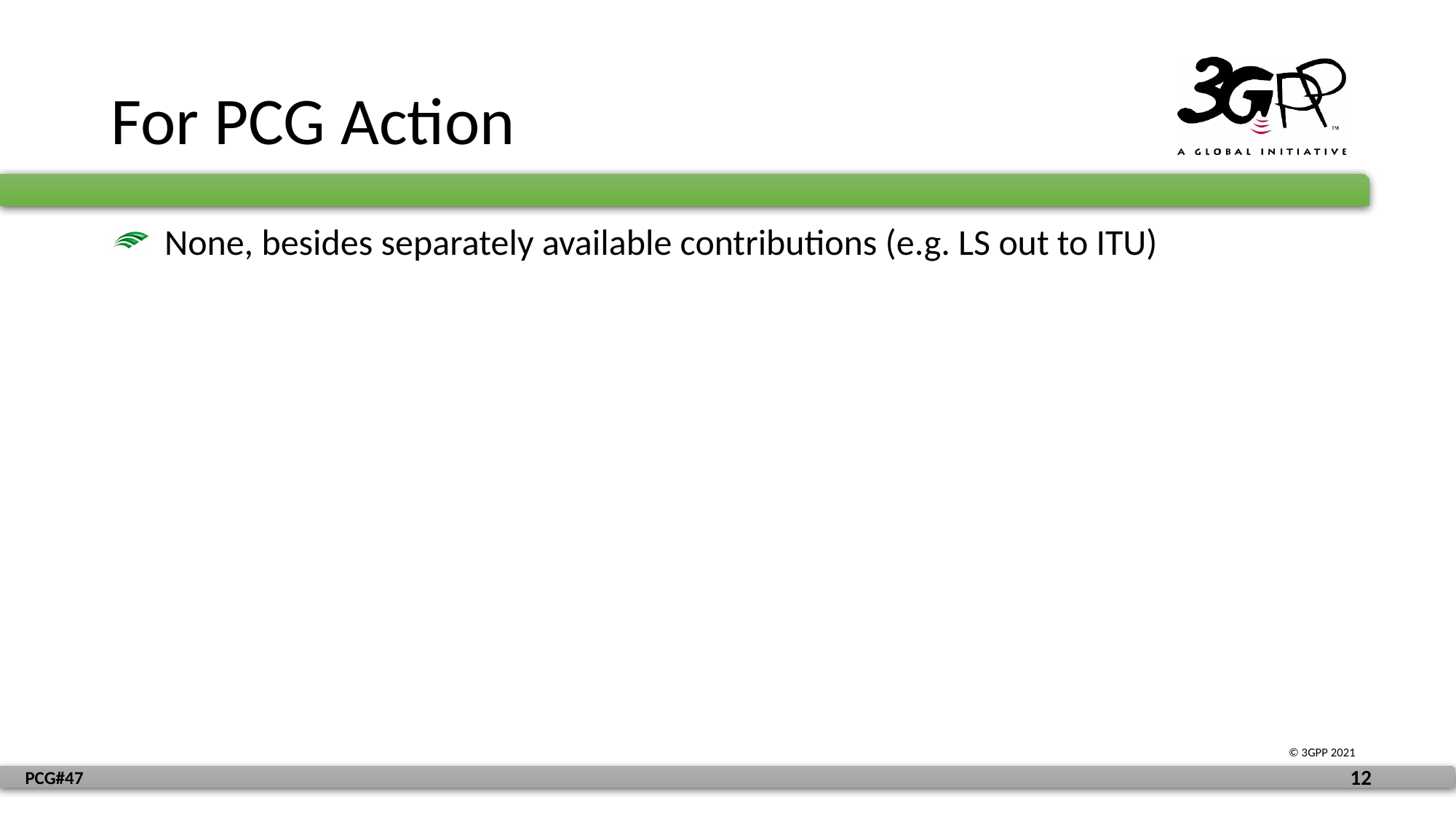

# For PCG Action
None, besides separately available contributions (e.g. LS out to ITU)